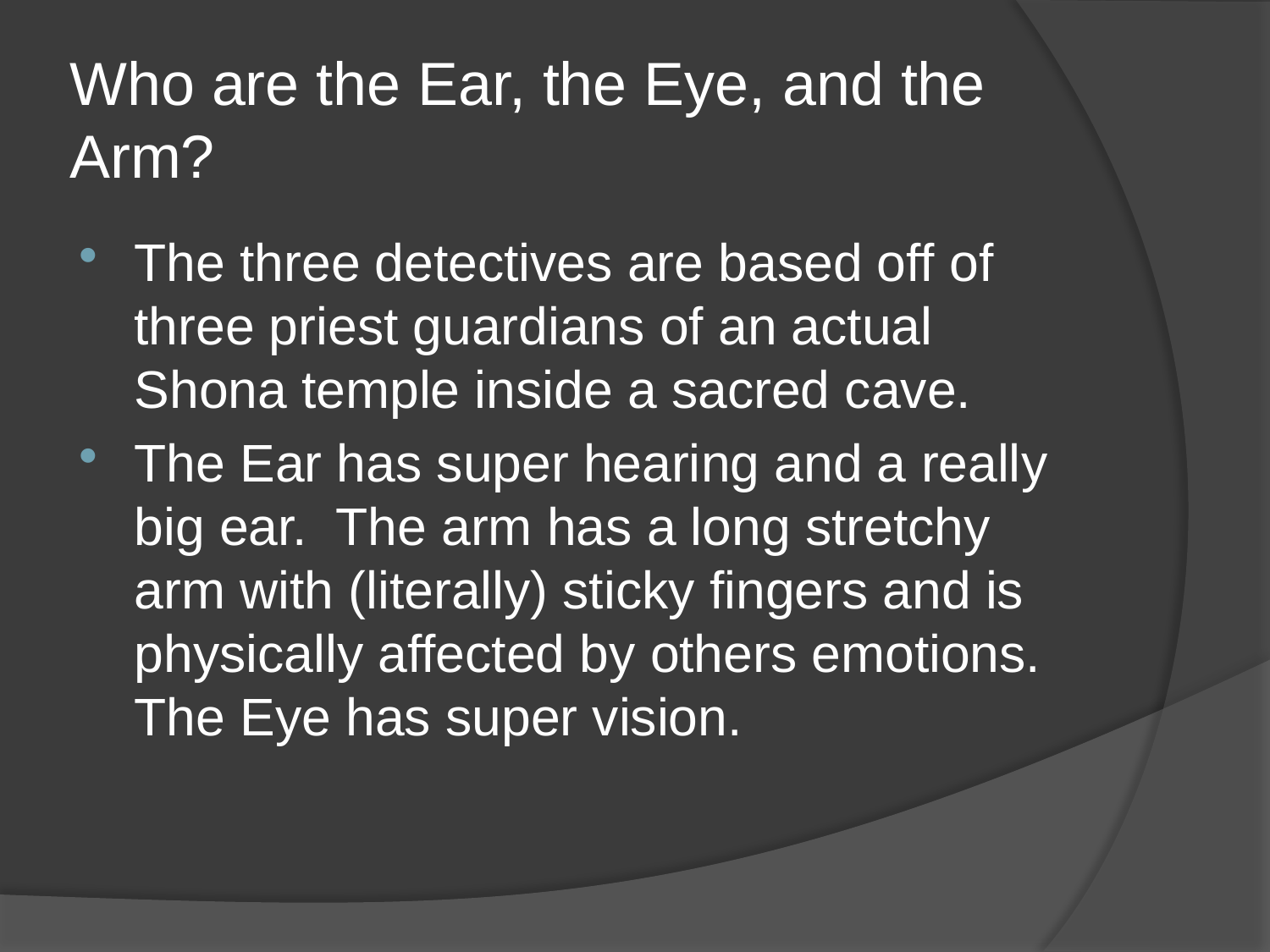

# Who are the Ear, the Eye, and the Arm?
The three detectives are based off of three priest guardians of an actual Shona temple inside a sacred cave.
The Ear has super hearing and a really big ear.  The arm has a long stretchy arm with (literally) sticky fingers and is physically affected by others emotions.  The Eye has super vision.